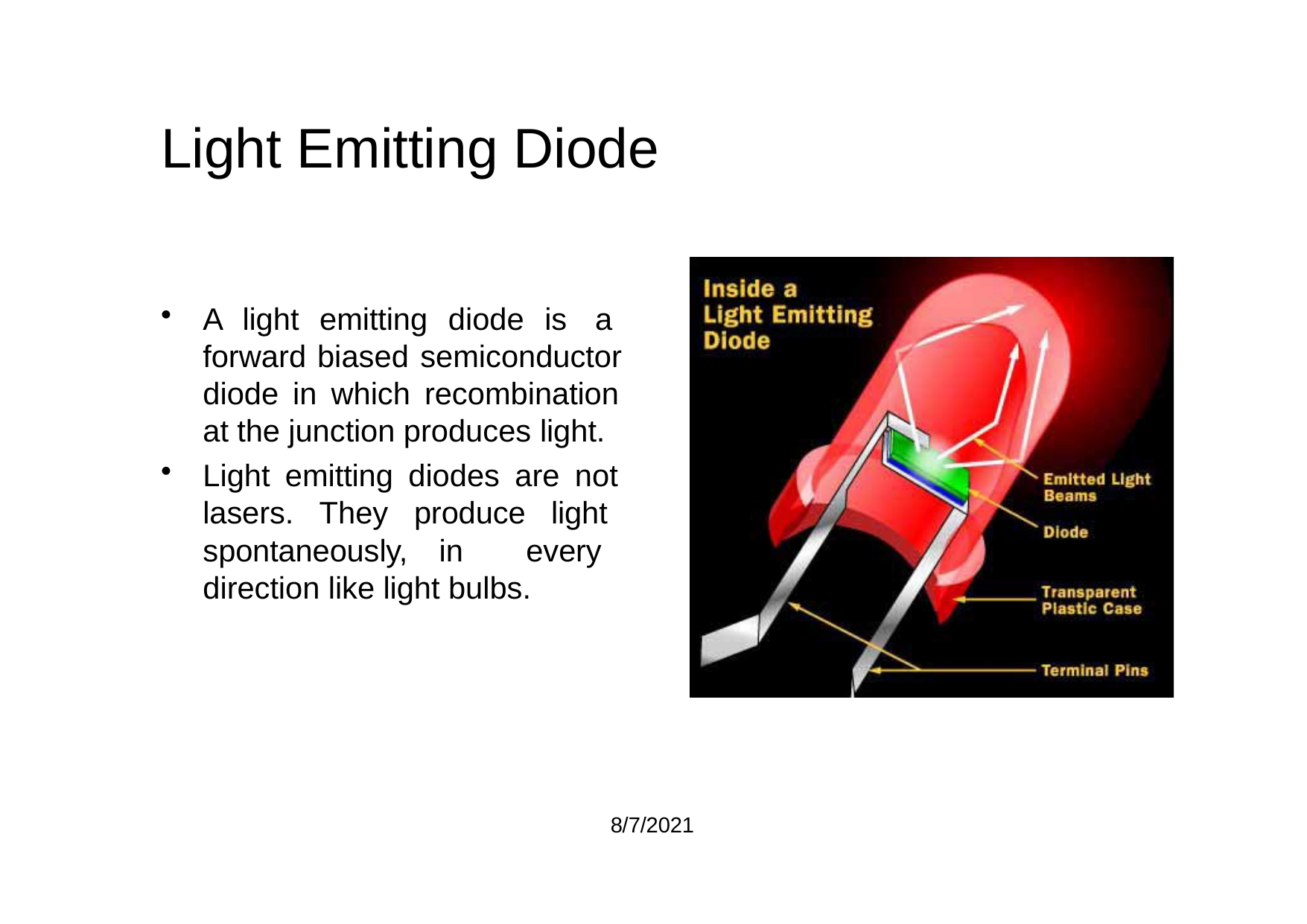

# Light Emitting Diode

A light emitting diode is a  forward biased semiconductor  diode in which recombination  at the junction produces light.
Light emitting diodes are not  lasers. They produce light  spontaneously, in  every  direction like light bulbs.
8/7/2021